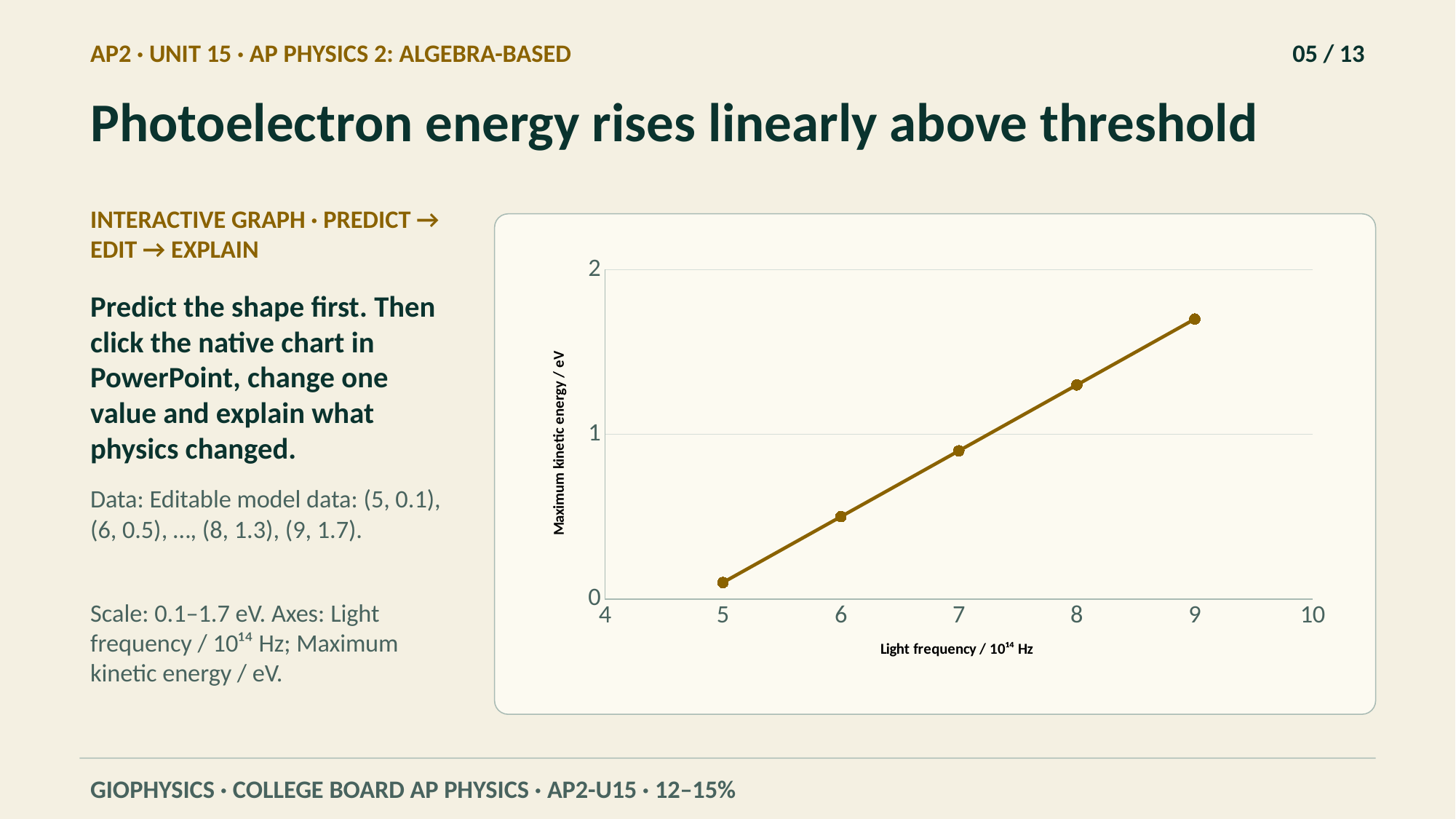

AP2 · UNIT 15 · AP PHYSICS 2: ALGEBRA-BASED
05 / 13
Photoelectron energy rises linearly above threshold
INTERACTIVE GRAPH · PREDICT → EDIT → EXPLAIN

### Chart

| Category |  |
|---|---|
Predict the shape first. Then click the native chart in PowerPoint, change one value and explain what physics changed.
Data: Editable model data: (5, 0.1), (6, 0.5), …, (8, 1.3), (9, 1.7).
Scale: 0.1–1.7 eV. Axes: Light frequency / 10¹⁴ Hz; Maximum kinetic energy / eV.

GIOPHYSICS · COLLEGE BOARD AP PHYSICS · AP2-U15 · 12–15%